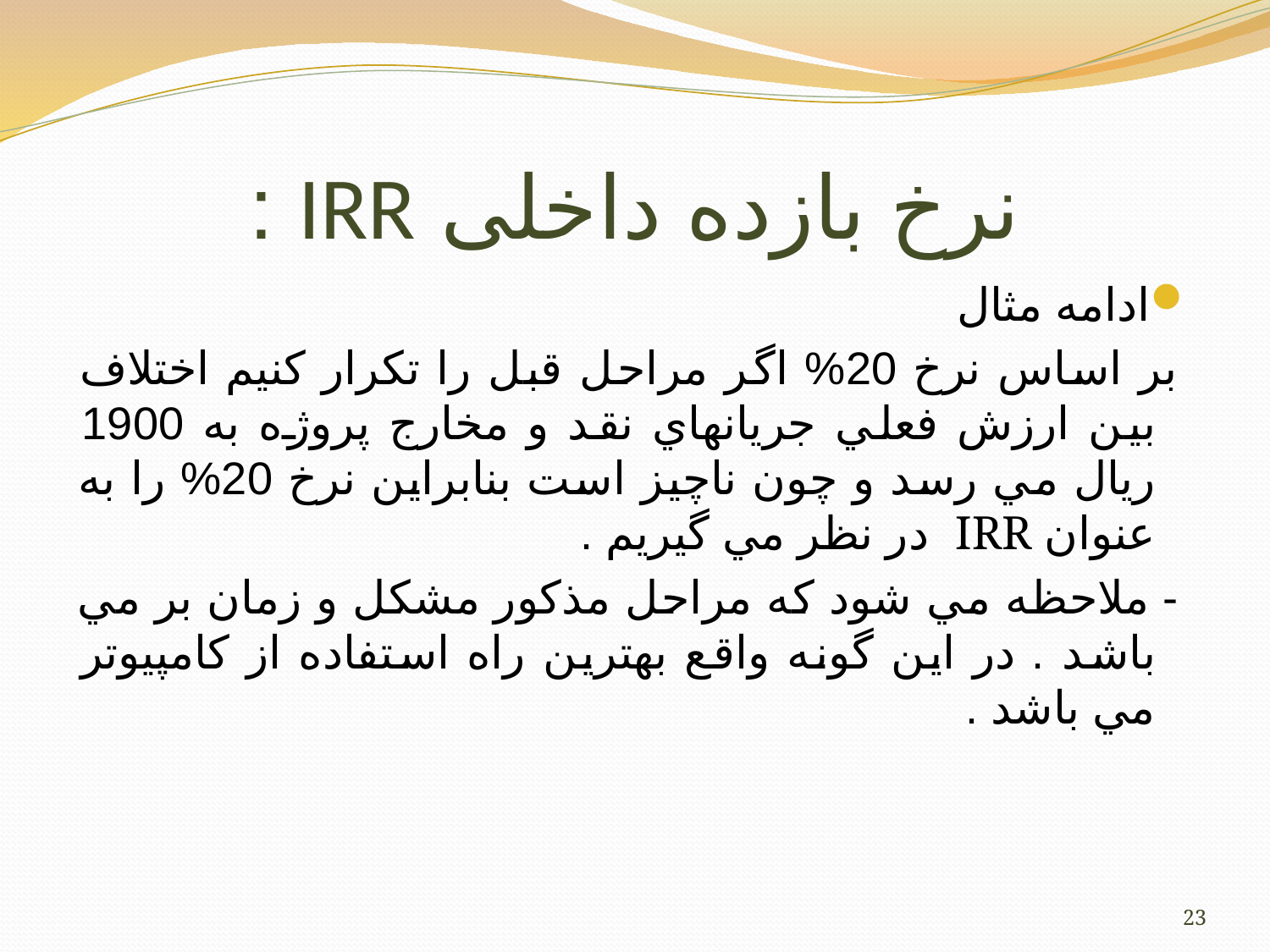

# نرخ بازده داخلی IRR :
ادامه مثال
 بر اساس نرخ 20% اگر مراحل قبل را تكرار كنيم اختلاف بين ارزش فعلي جريانهاي نقد و مخارج پروژه به 1900 ريال مي رسد و چون ناچيز است بنابراين نرخ 20% را به عنوان IRR  در نظر مي گيريم .
 - ملاحظه مي شود كه مراحل مذكور مشكل و زمان بر مي باشد . در اين گونه واقع بهترين راه استفاده از كامپيوتر مي باشد .

23